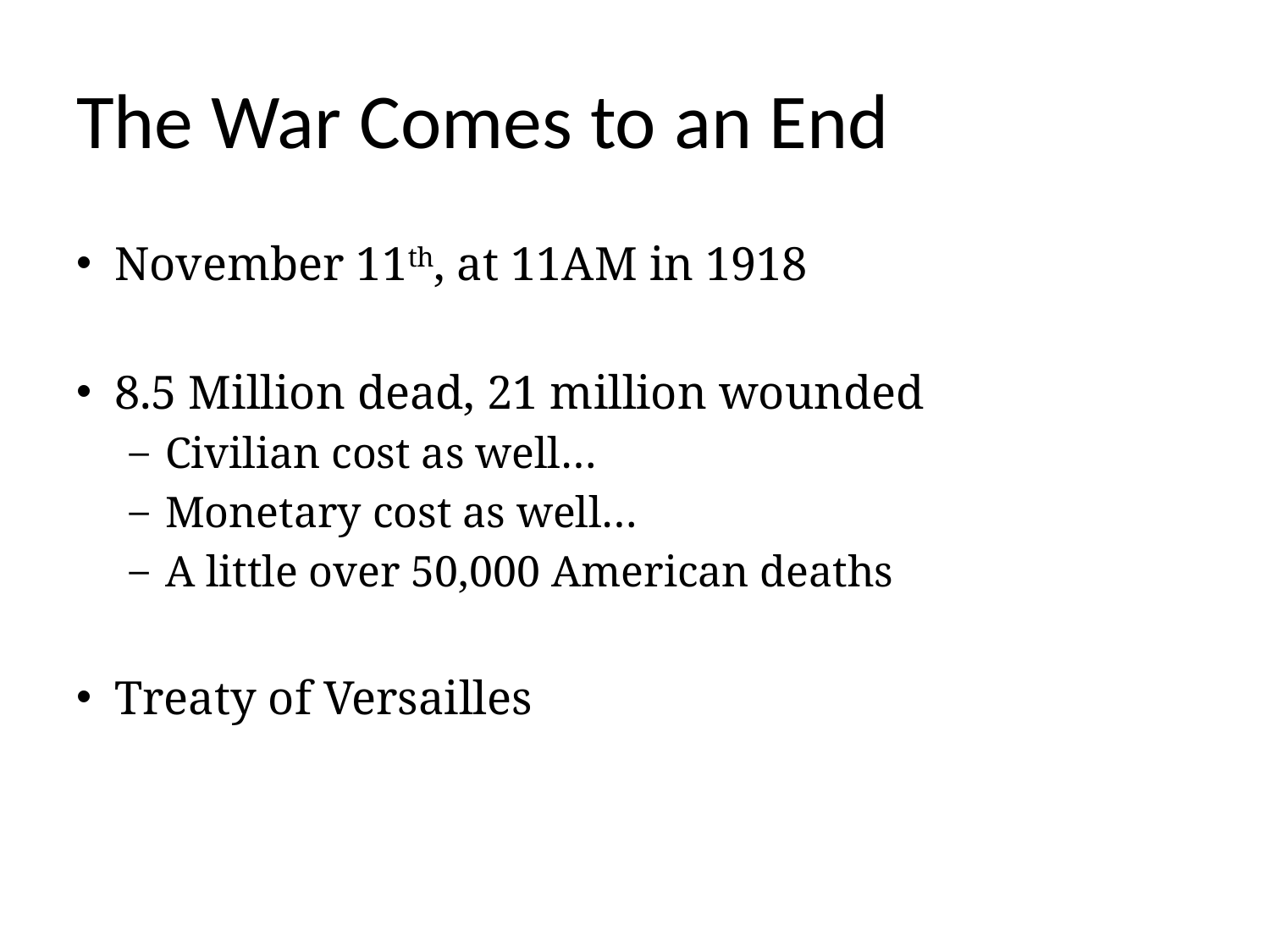

# The War Comes to an End
November 11th, at 11AM in 1918

8.5 Million dead, 21 million wounded
Civilian cost as well…
Monetary cost as well…
A little over 50,000 American deaths

Treaty of Versailles